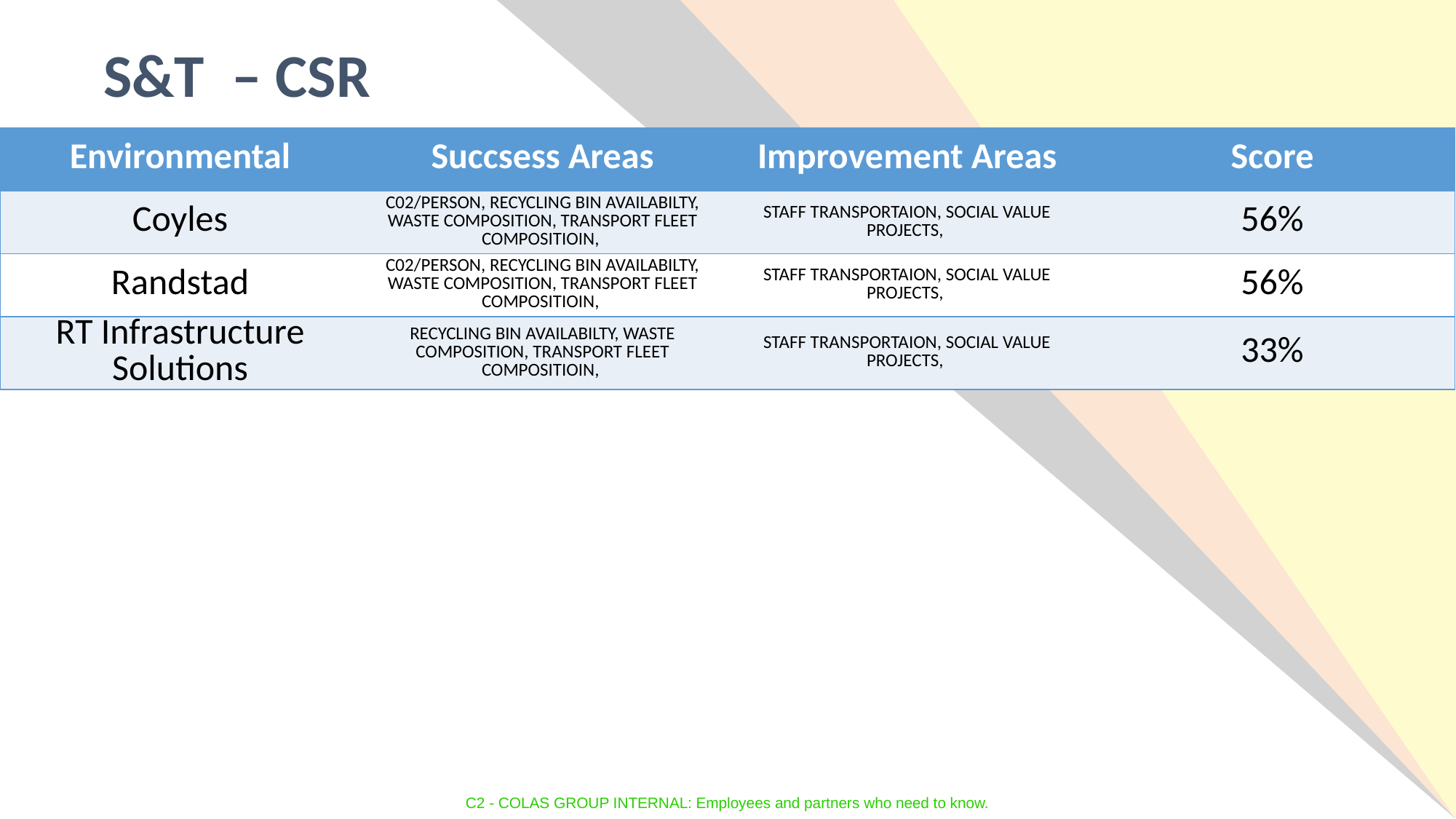

S&T  – CSR
| Environmental | Succsess Areas | Improvement Areas | Score |
| --- | --- | --- | --- |
| Coyles | C02/PERSON, RECYCLING BIN AVAILABILTY, WASTE COMPOSITION, TRANSPORT FLEET COMPOSITIOIN, | STAFF TRANSPORTAION, SOCIAL VALUE PROJECTS, | 56% |
| Randstad | C02/PERSON, RECYCLING BIN AVAILABILTY, WASTE COMPOSITION, TRANSPORT FLEET COMPOSITIOIN, | STAFF TRANSPORTAION, SOCIAL VALUE PROJECTS, | 56% |
| RT Infrastructure Solutions | RECYCLING BIN AVAILABILTY, WASTE COMPOSITION, TRANSPORT FLEET COMPOSITIOIN, | STAFF TRANSPORTAION, SOCIAL VALUE PROJECTS, | 33% |